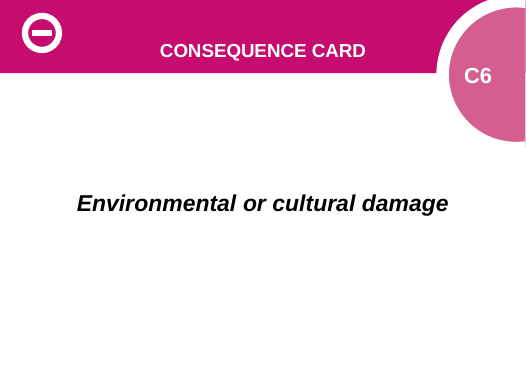

CONSEQUENCE CARD
C6

Environmental or cultural damage